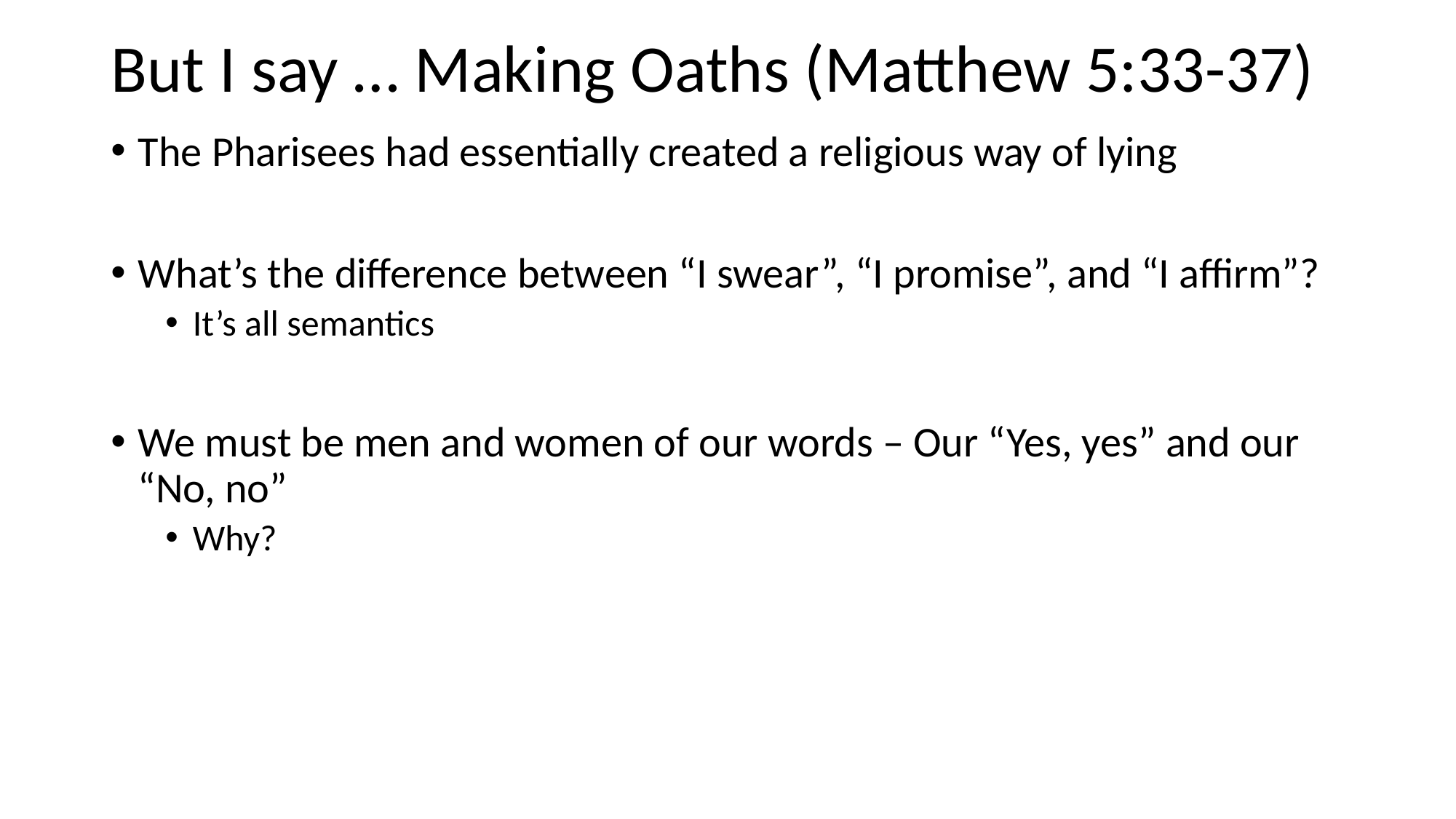

# But I say … Making Oaths (Matthew 5:33-37)
The Pharisees had essentially created a religious way of lying

What’s the difference between “I swear”, “I promise”, and “I affirm”?
It’s all semantics

We must be men and women of our words – Our “Yes, yes” and our “No, no”
Why?